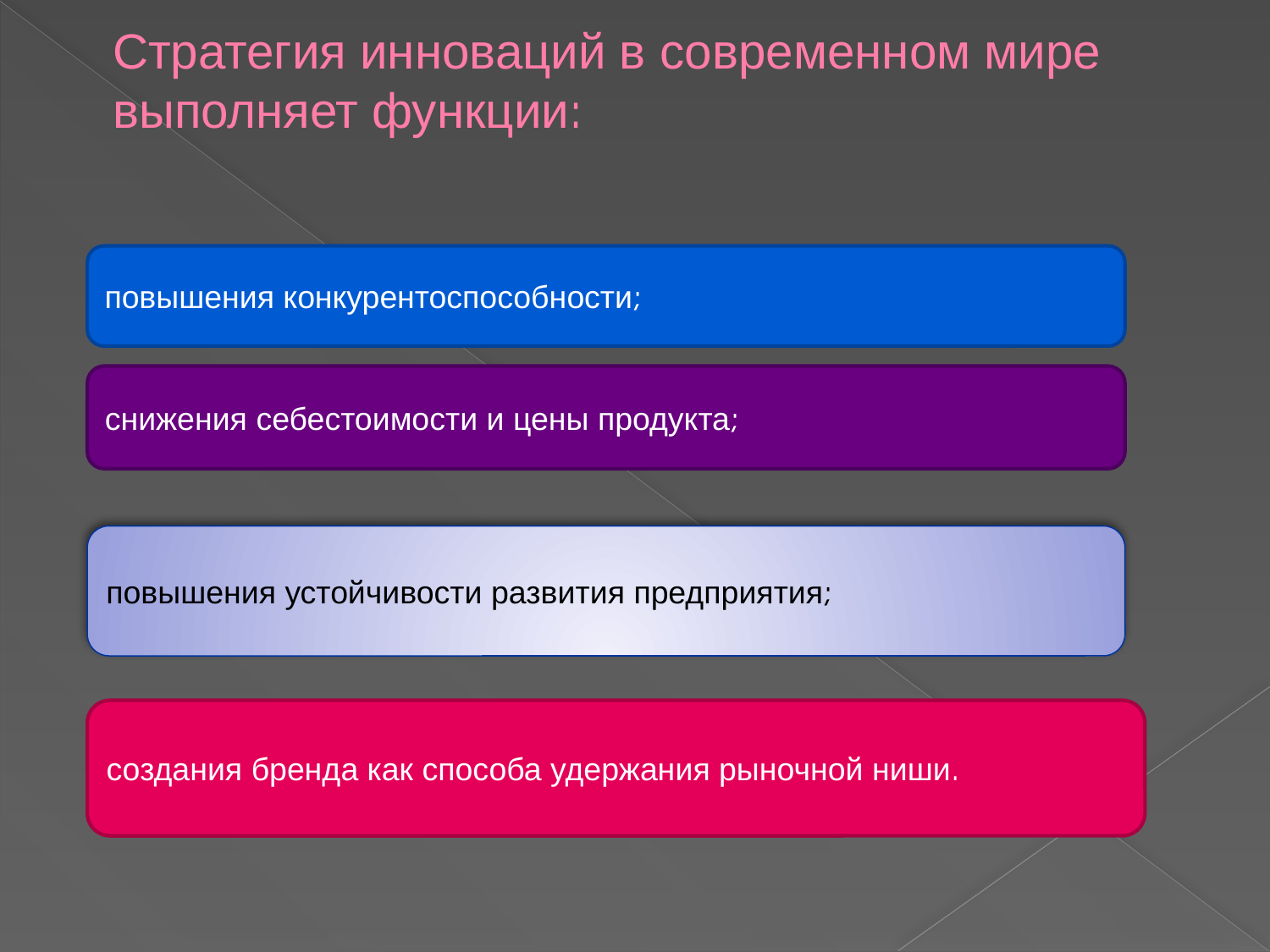

# Стратегия инноваций в современном мире выполняет функции:

повышения конкурентоспособности;
снижения себестоимости и цены продукта;
повышения устойчивости развития предприятия;
создания бренда как способа удержания рыночной ниши.